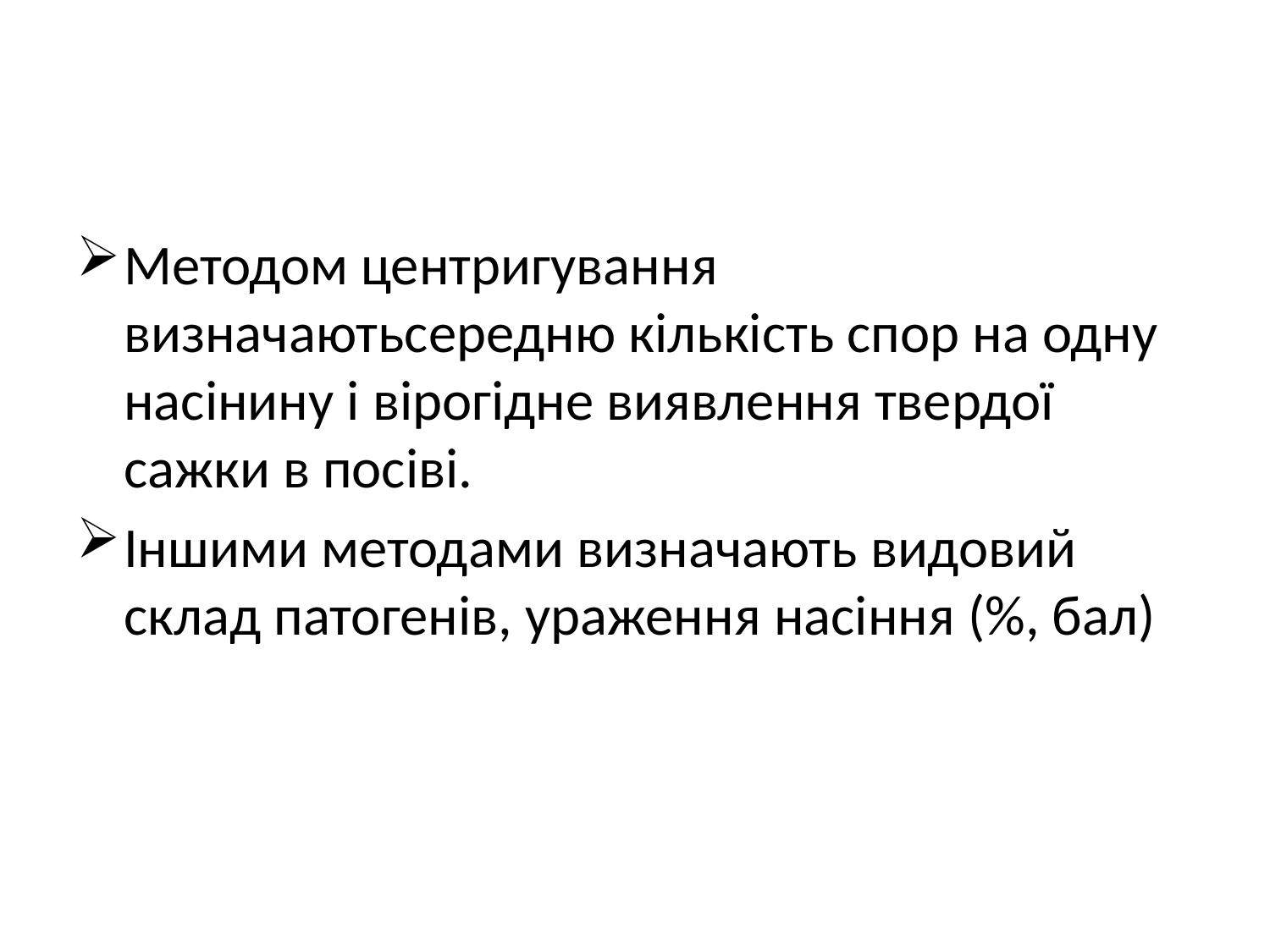

#
Методом центригування визначаютьсередню кількість спор на одну насінину і вірогідне виявлення твердої сажки в посіві.
Іншими методами визначають видовий склад патогенів, ураження насіння (%, бал)